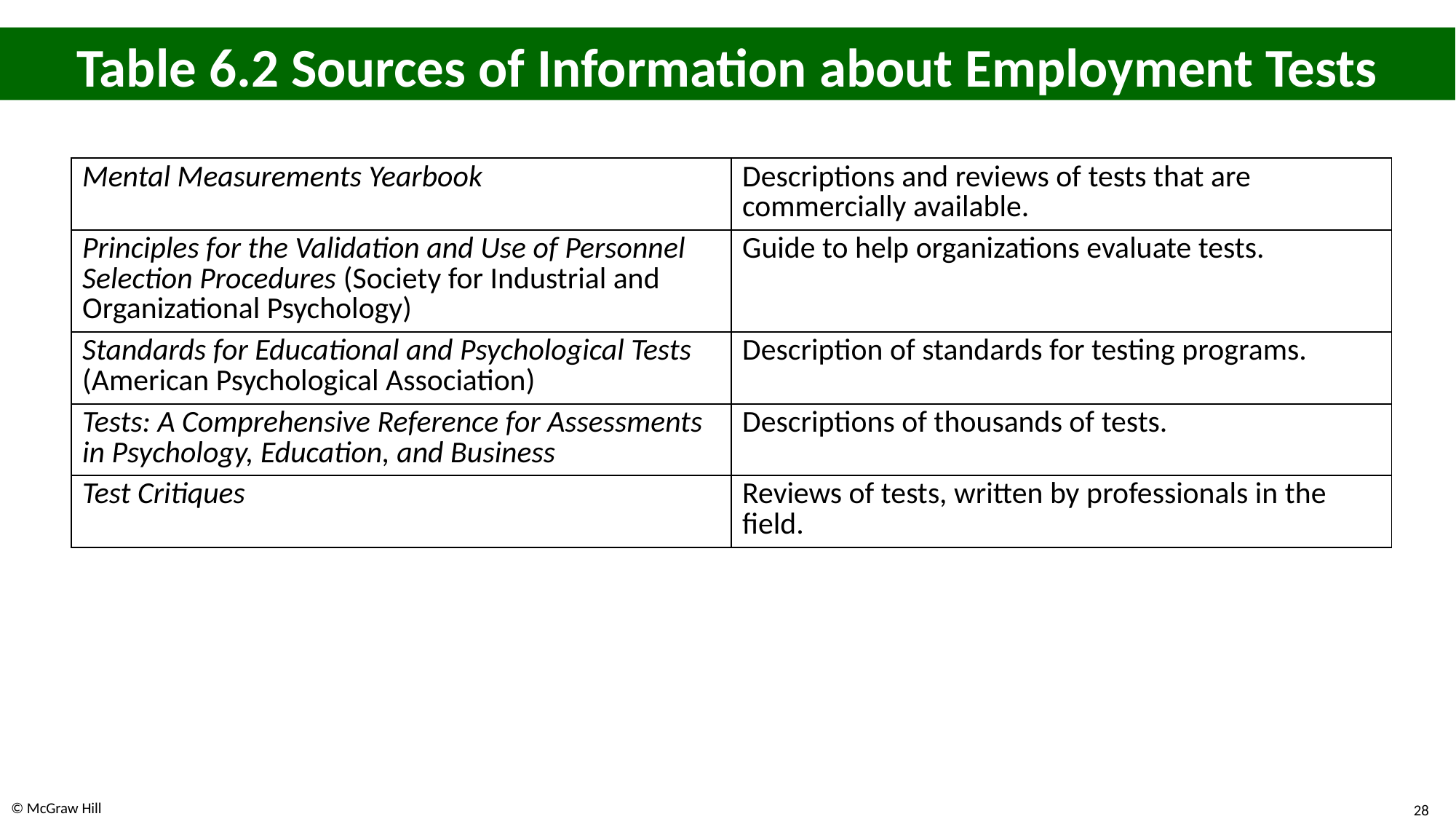

# Table 6.2 Sources of Information about Employment Tests
| Mental Measurements Yearbook | Descriptions and reviews of tests that are commercially available. |
| --- | --- |
| Principles for the Validation and Use of Personnel Selection Procedures (Society for Industrial and Organizational Psychology) | Guide to help organizations evaluate tests. |
| Standards for Educational and Psychological Tests (American Psychological Association) | Description of standards for testing programs. |
| Tests: A Comprehensive Reference for Assessments in Psychology, Education, and Business | Descriptions of thousands of tests. |
| Test Critiques | Reviews of tests, written by professionals in the field. |